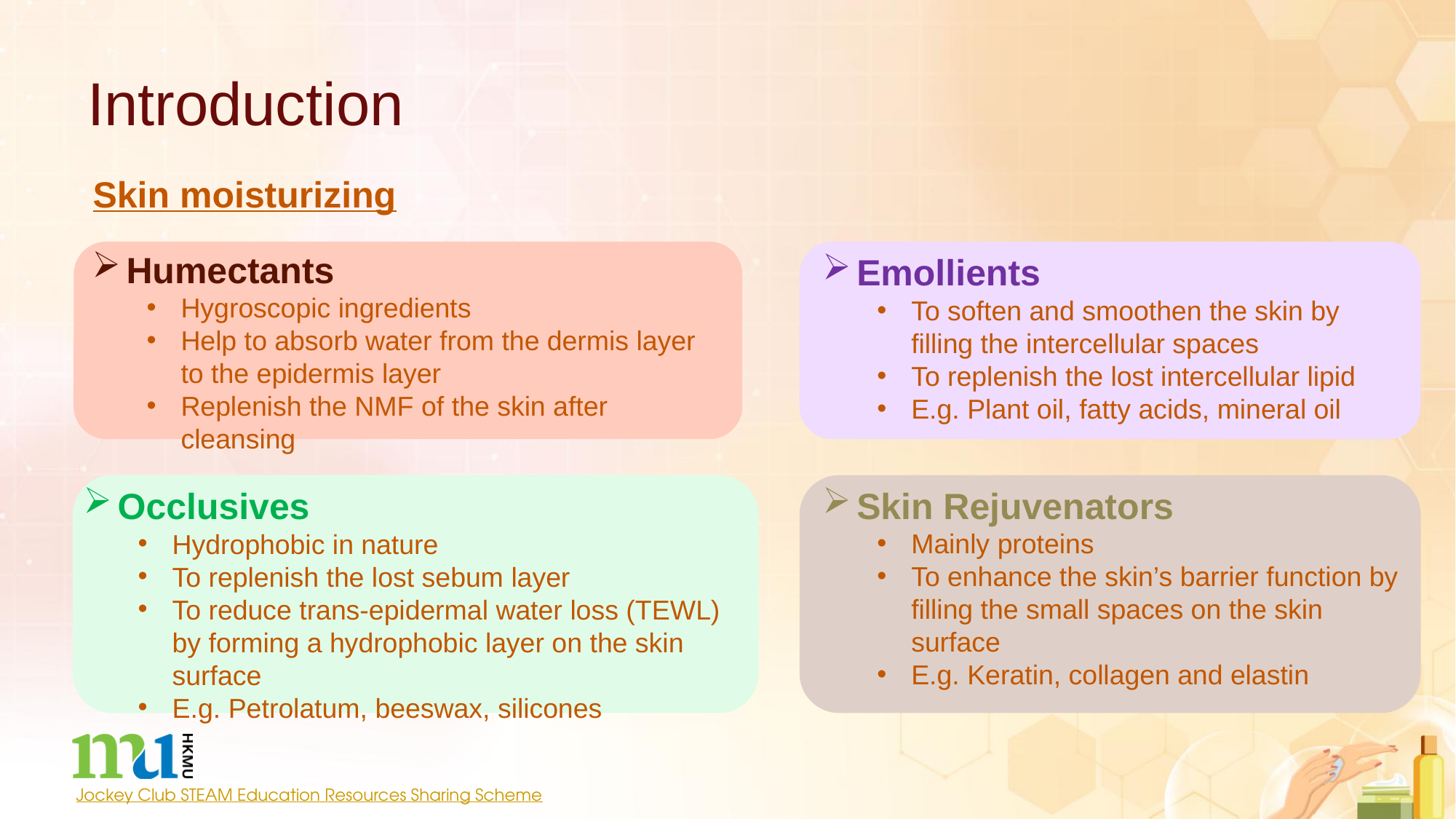

Introduction
Skin moisturizing
Humectants
Hygroscopic ingredients
Help to absorb water from the dermis layer to the epidermis layer
Replenish the NMF of the skin after cleansing

Emollients
To soften and smoothen the skin by filling the intercellular spaces
To replenish the lost intercellular lipid
E.g. Plant oil, fatty acids, mineral oil

Skin Rejuvenators
Mainly proteins
To enhance the skin’s barrier function by filling the small spaces on the skin surface
E.g. Keratin, collagen and elastin
Occlusives
Hydrophobic in nature
To replenish the lost sebum layer
To reduce trans-epidermal water loss (TEWL) by forming a hydrophobic layer on the skin surface
E.g. Petrolatum, beeswax, silicones